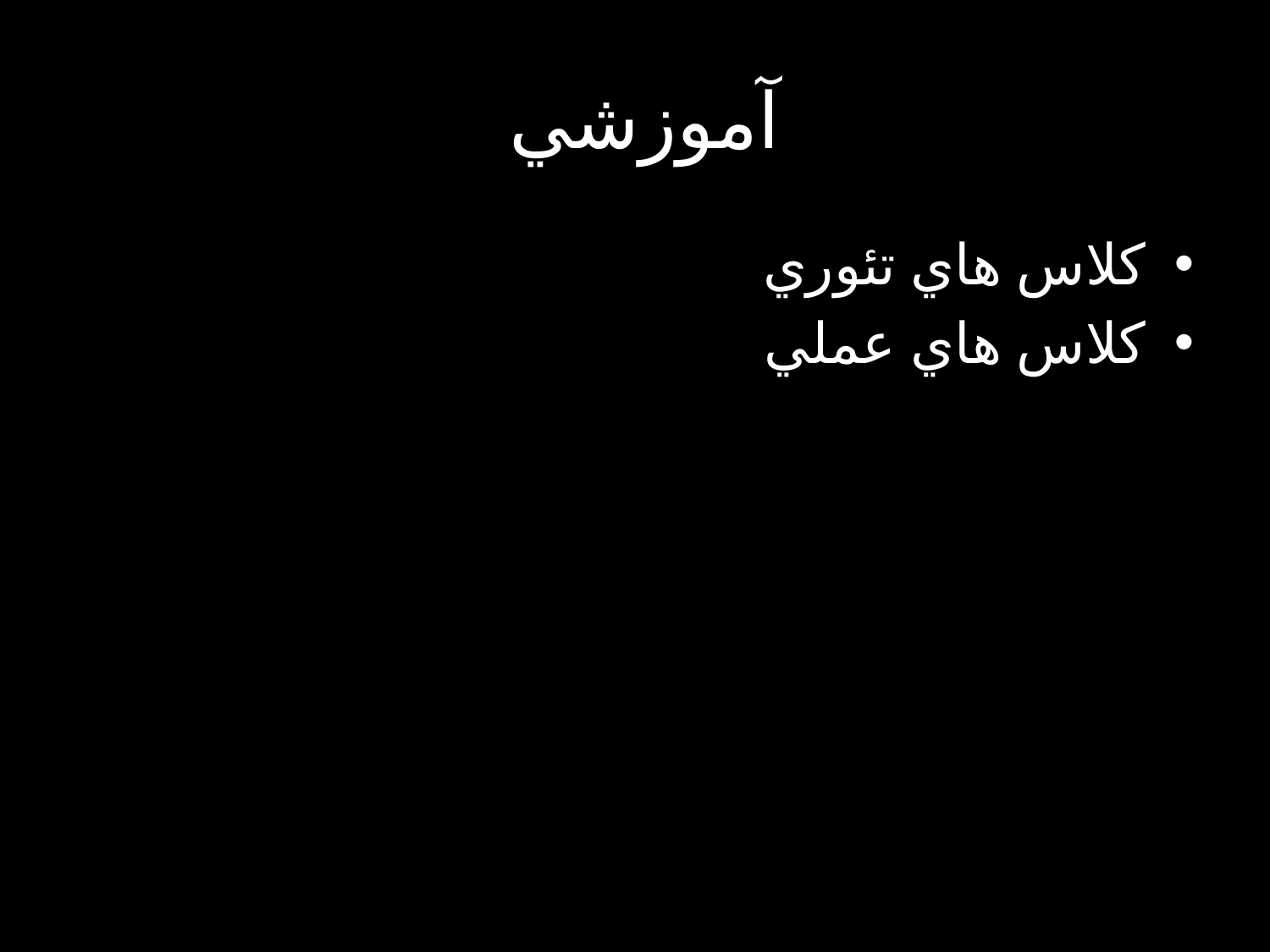

# آموزشي
كلاس هاي تئوري
كلاس هاي عملي